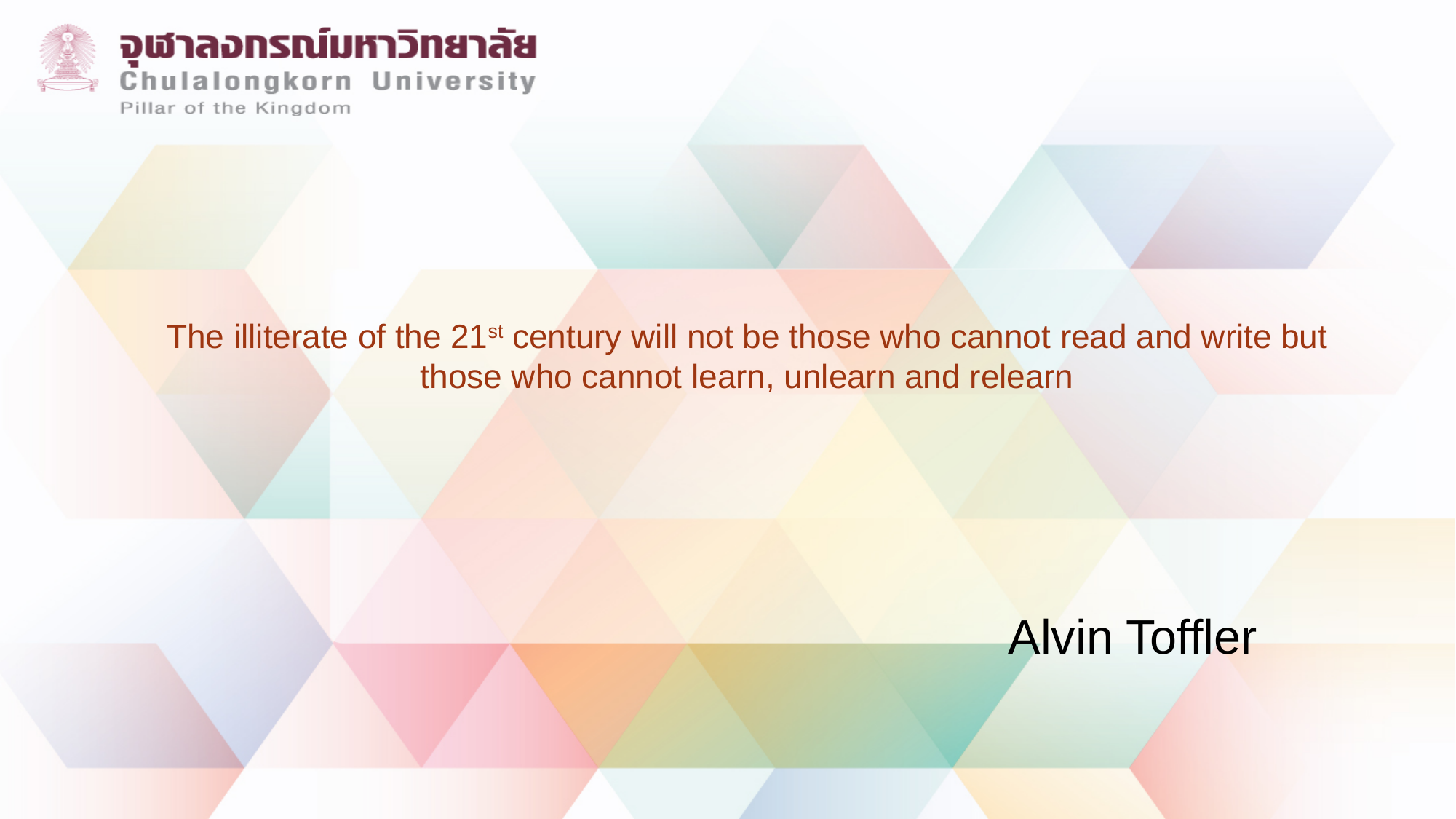

# The illiterate of the 21st century will not be those who cannot read and write but those who cannot learn, unlearn and relearn
Alvin Toffler